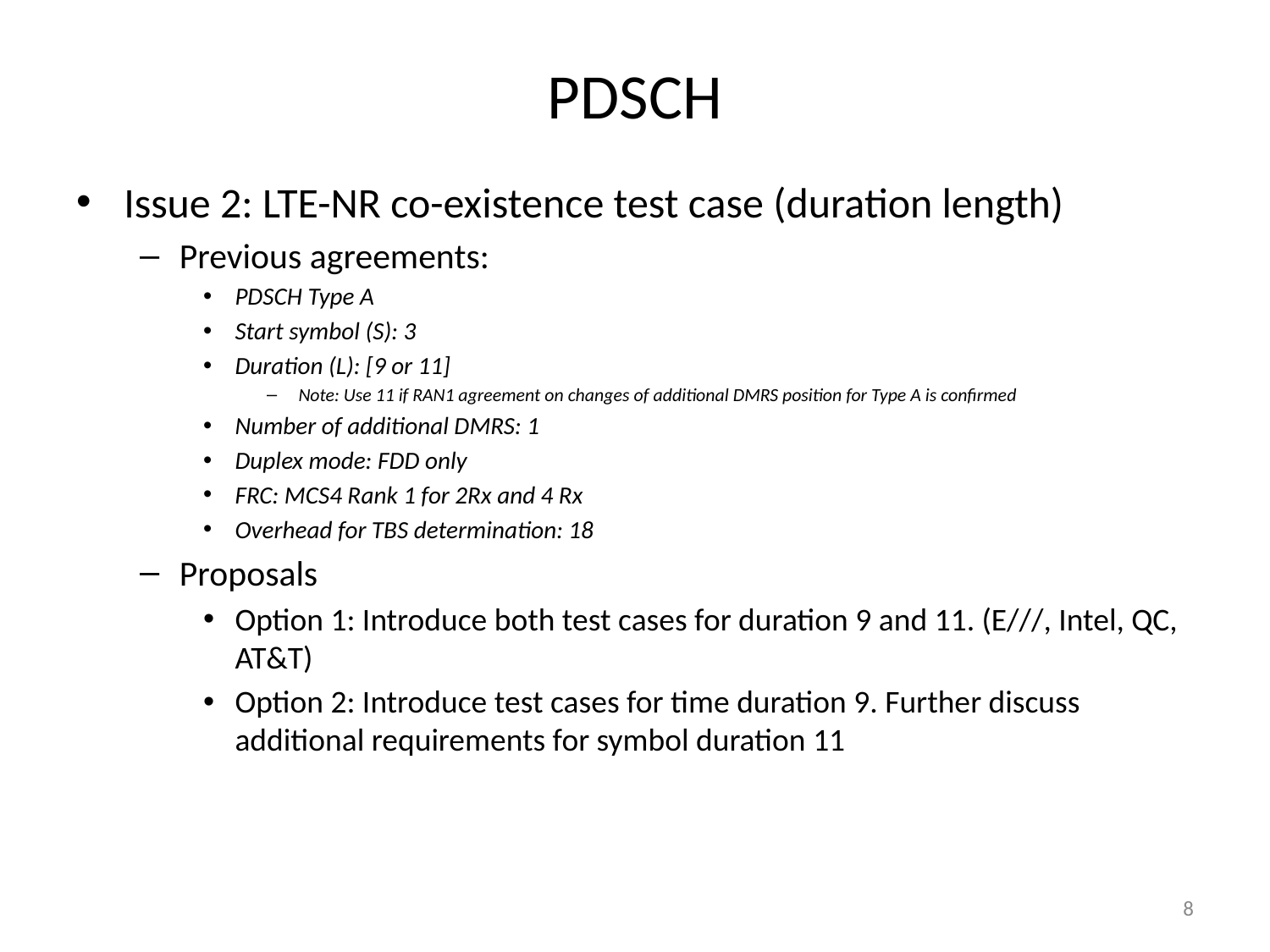

# PDSCH
Issue 2: LTE-NR co-existence test case (duration length)
Previous agreements:
PDSCH Type A
Start symbol (S): 3
Duration (L): [9 or 11]
Note: Use 11 if RAN1 agreement on changes of additional DMRS position for Type A is confirmed
Number of additional DMRS: 1
Duplex mode: FDD only
FRC: MCS4 Rank 1 for 2Rx and 4 Rx
Overhead for TBS determination: 18
Proposals
Option 1: Introduce both test cases for duration 9 and 11. (E///, Intel, QC, AT&T)
Option 2: Introduce test cases for time duration 9. Further discuss additional requirements for symbol duration 11

8